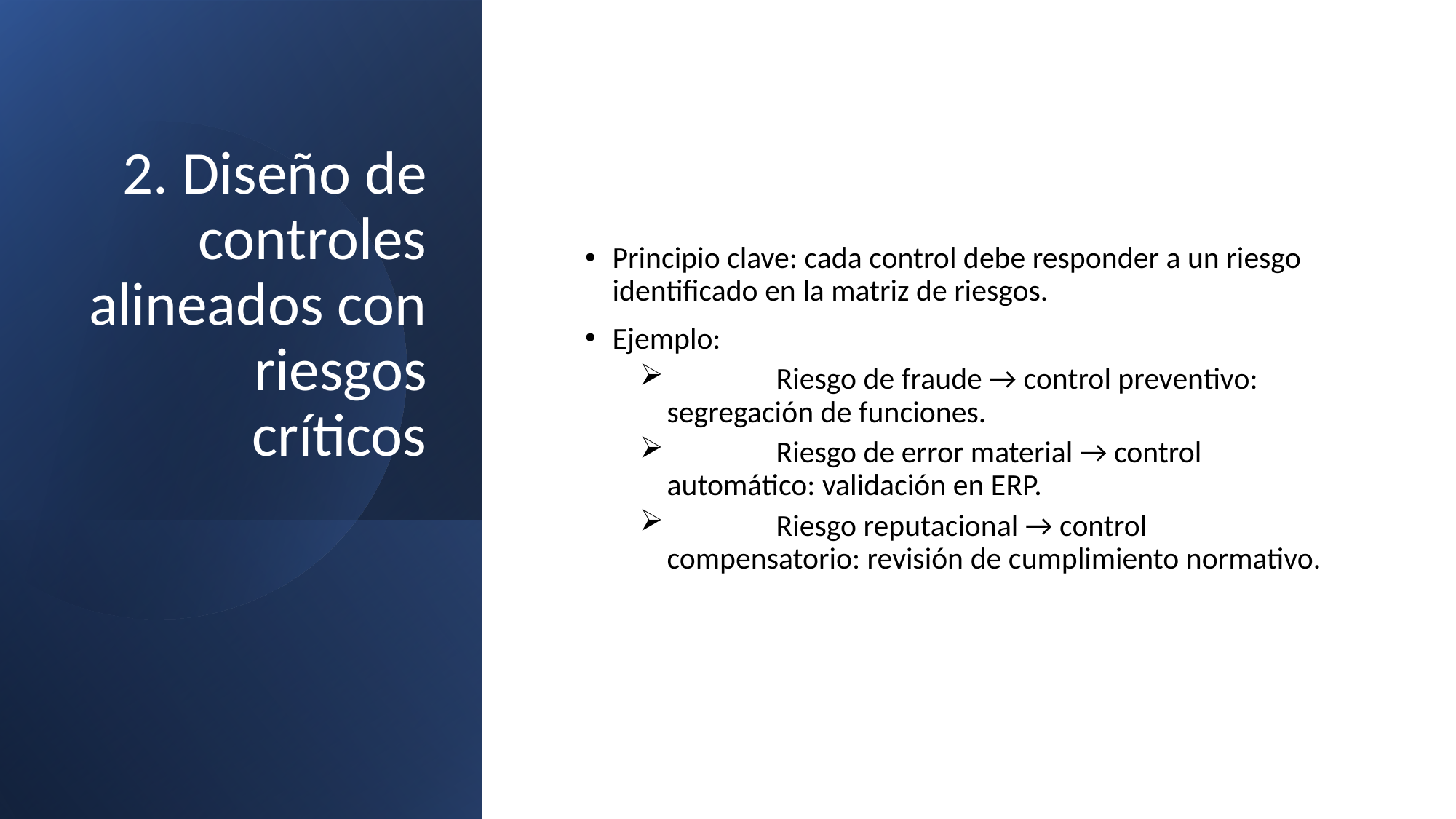

# 2. Diseño de controles alineados con riesgos críticos
Principio clave: cada control debe responder a un riesgo identificado en la matriz de riesgos.
Ejemplo:
	Riesgo de fraude → control preventivo: segregación de funciones.
	Riesgo de error material → control automático: validación en ERP.
	Riesgo reputacional → control compensatorio: revisión de cumplimiento normativo.